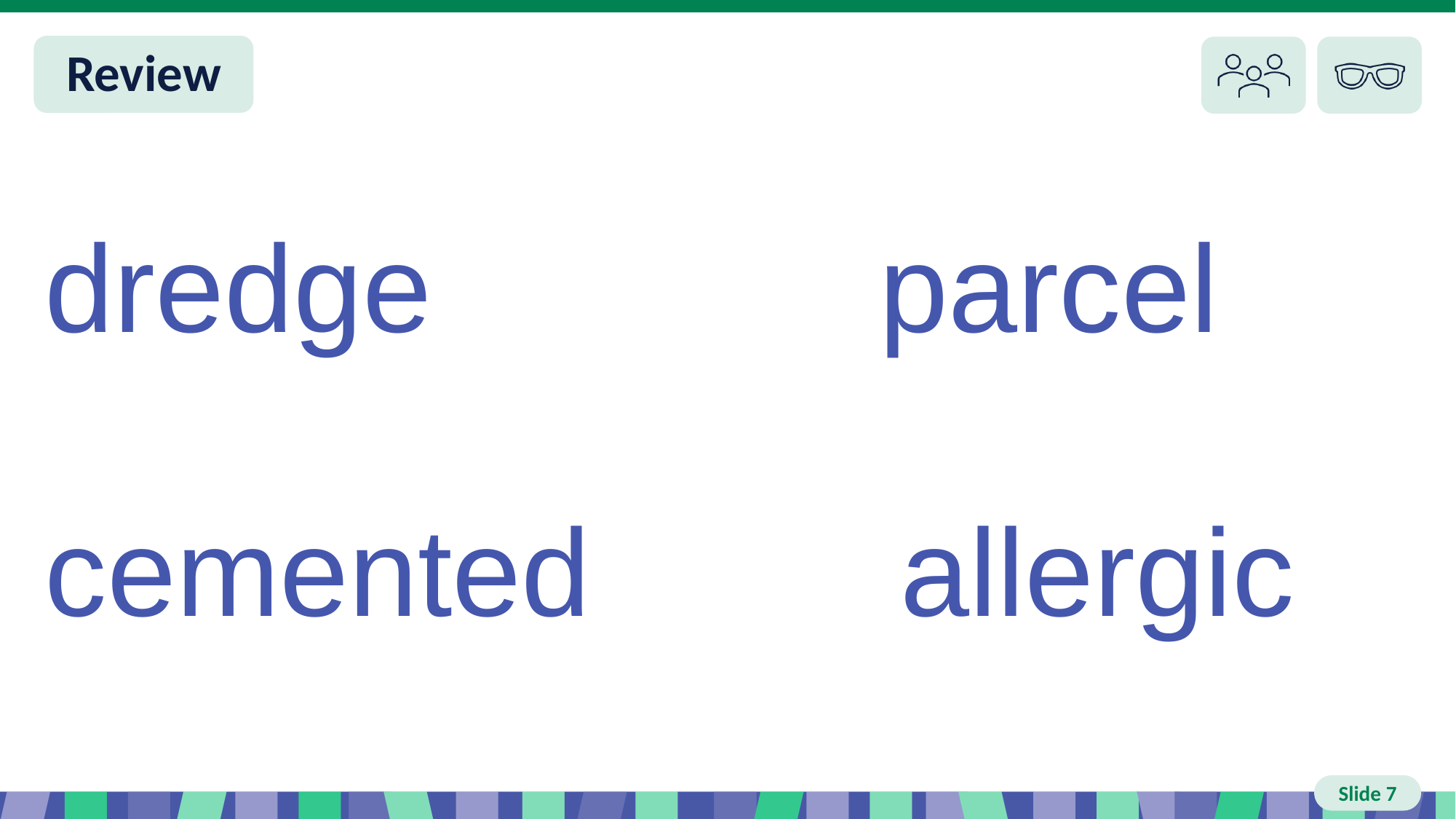

# Slide 7 Review You do
dredge             parcel
cemented         allergic